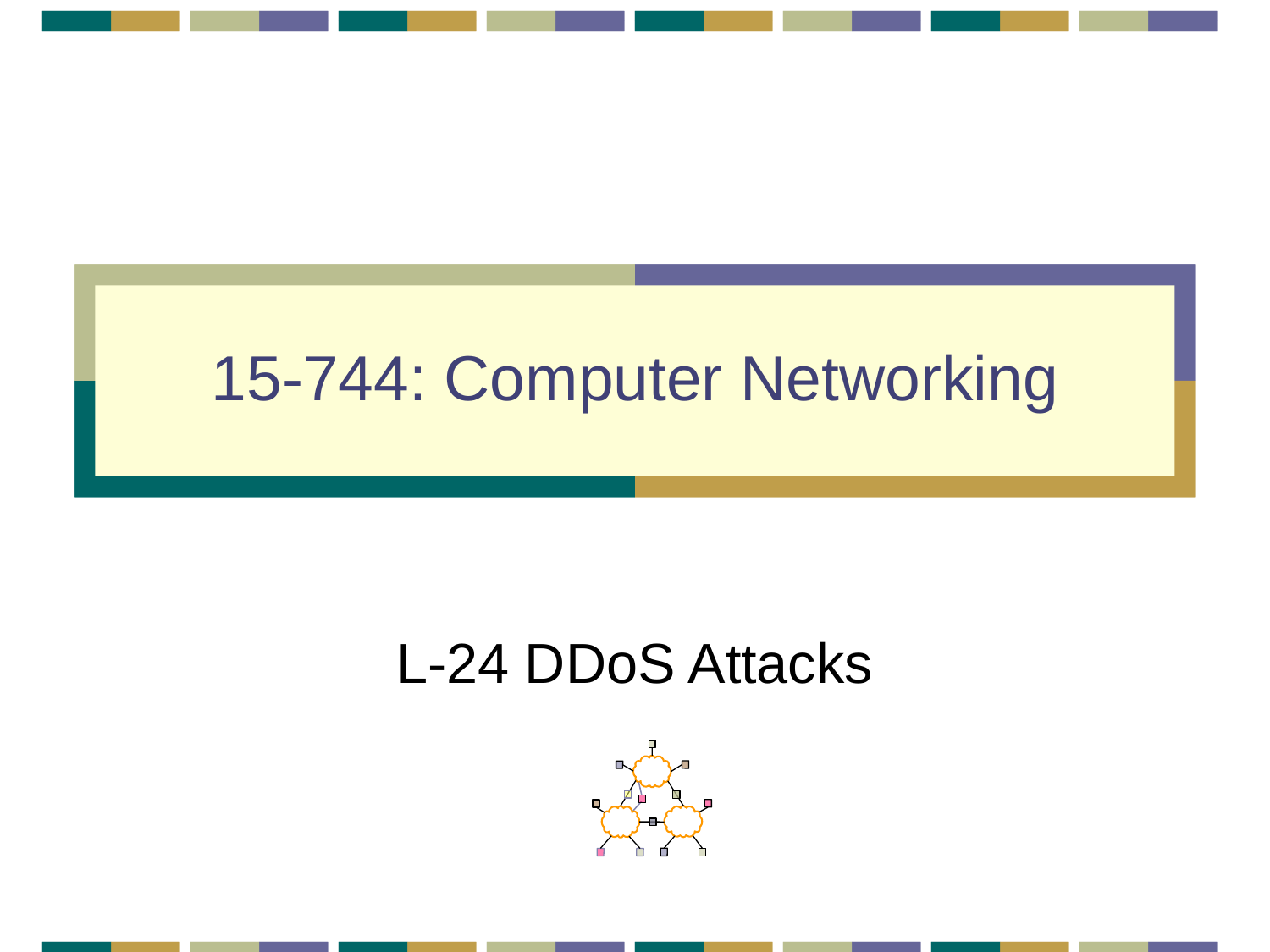

# 15-744: Computer Networking
L-24 DDoS Attacks